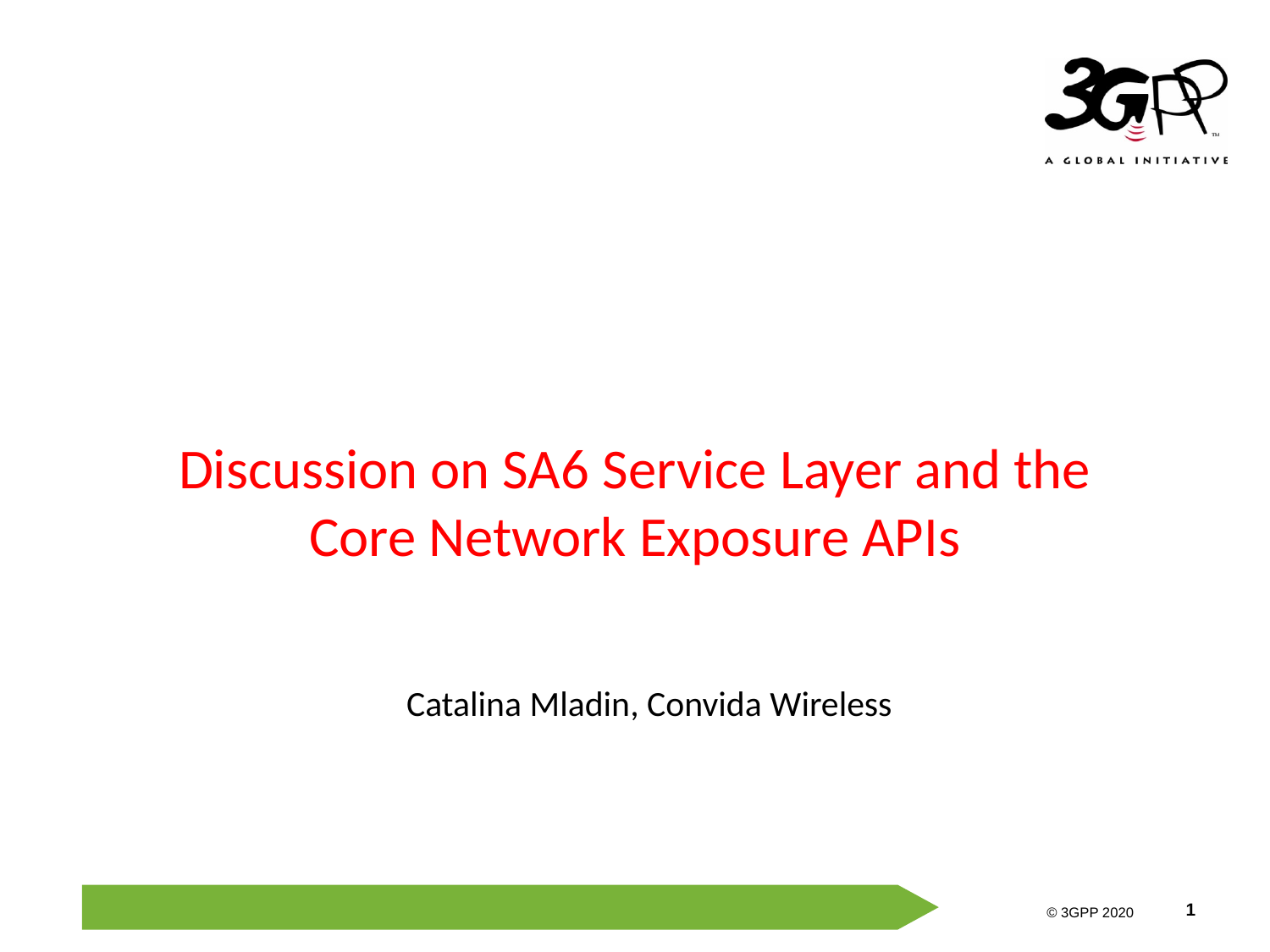

# Discussion on SA6 Service Layer and the Core Network Exposure APIs
Catalina Mladin, Convida Wireless